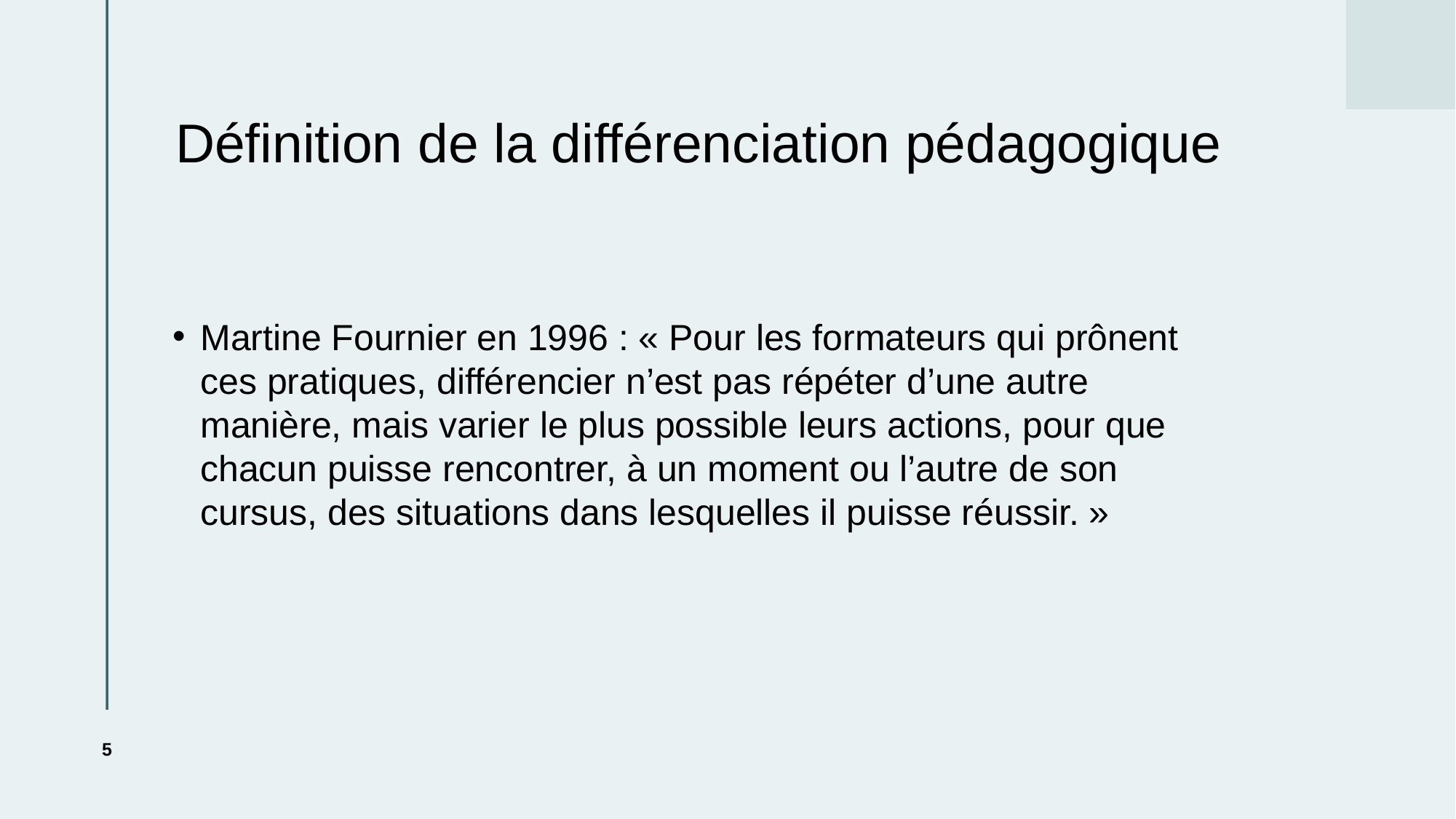

# Définition de la différenciation pédagogique

Martine Fournier en 1996 : « Pour les formateurs qui prônent ces pratiques, différencier n’est pas répéter d’une autre manière, mais varier le plus possible leurs actions, pour que chacun puisse rencontrer, à un moment ou l’autre de son cursus, des situations dans lesquelles il puisse réussir. »
5